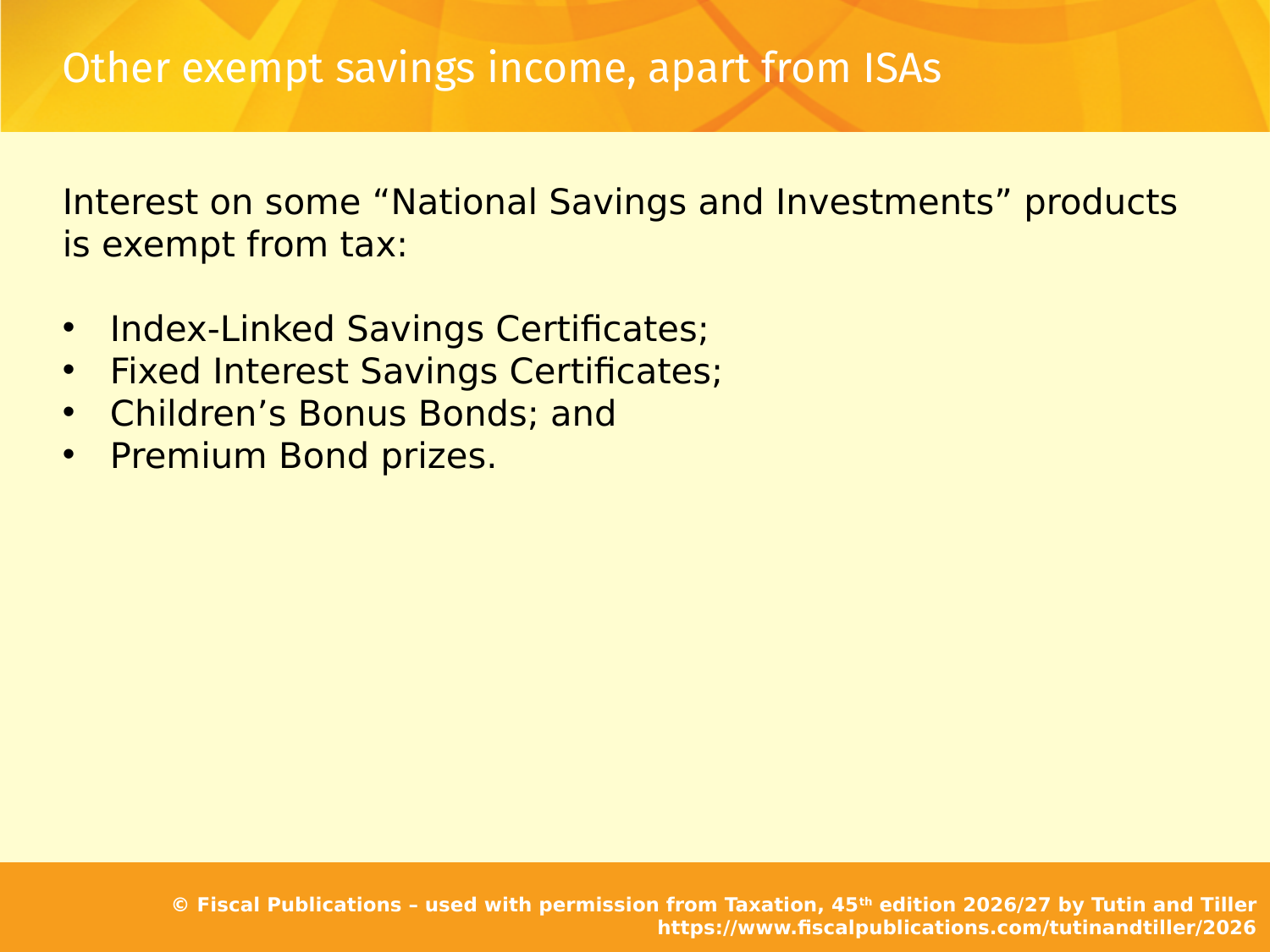

# Other exempt savings income, apart from ISAs

Interest on some “National Savings and Investments” products is exempt from tax:

Index-Linked Savings Certificates;
Fixed Interest Savings Certificates;
Children’s Bonus Bonds; and
Premium Bond prizes.